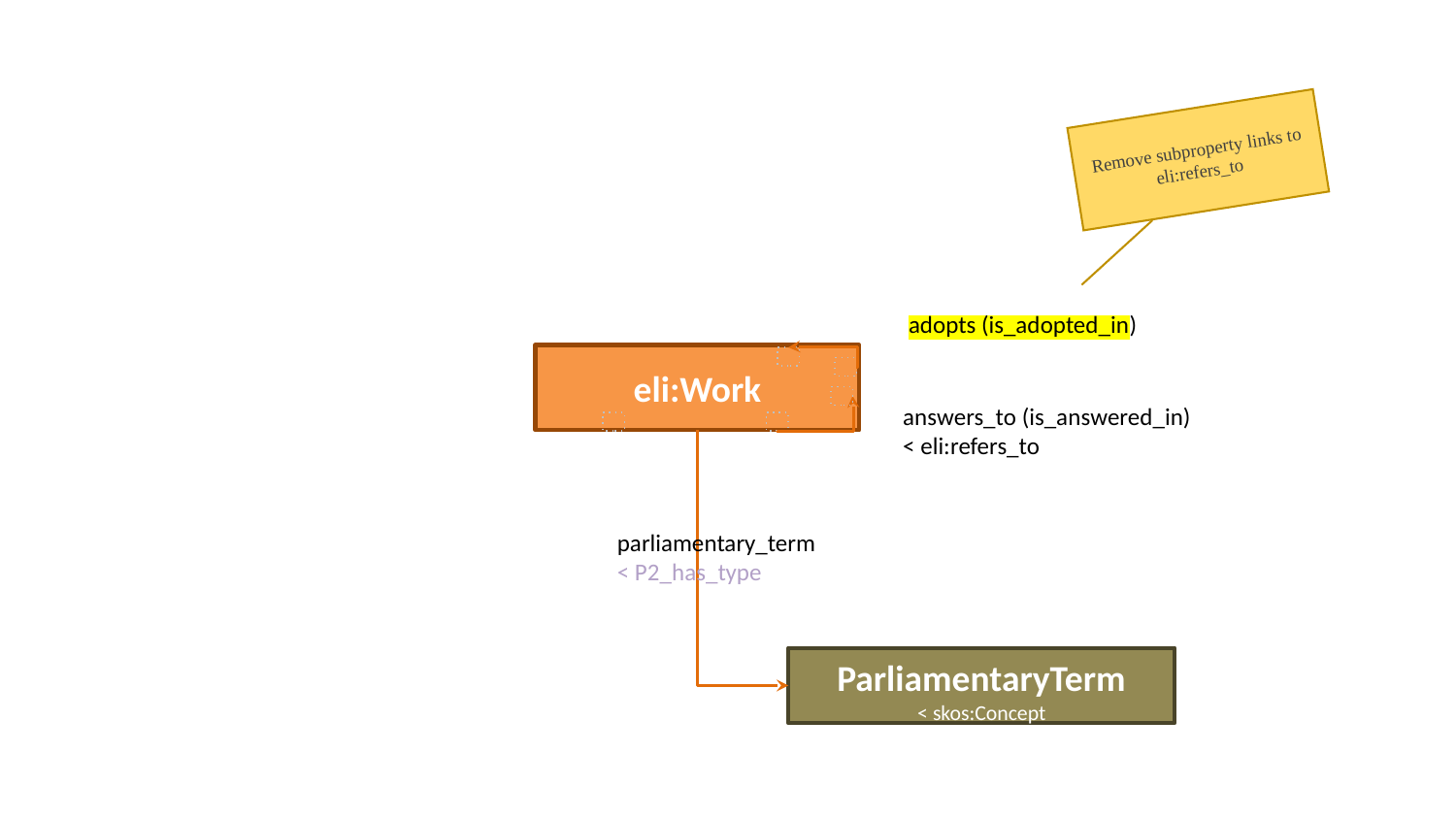

Remove subproperty links to eli:refers_to
adopts (is_adopted_in)
eli:Work

answers_to (is_answered_in)
< eli:refers_to

parliamentary_term
< P2_has_type
ParliamentaryTerm
< skos:Concept